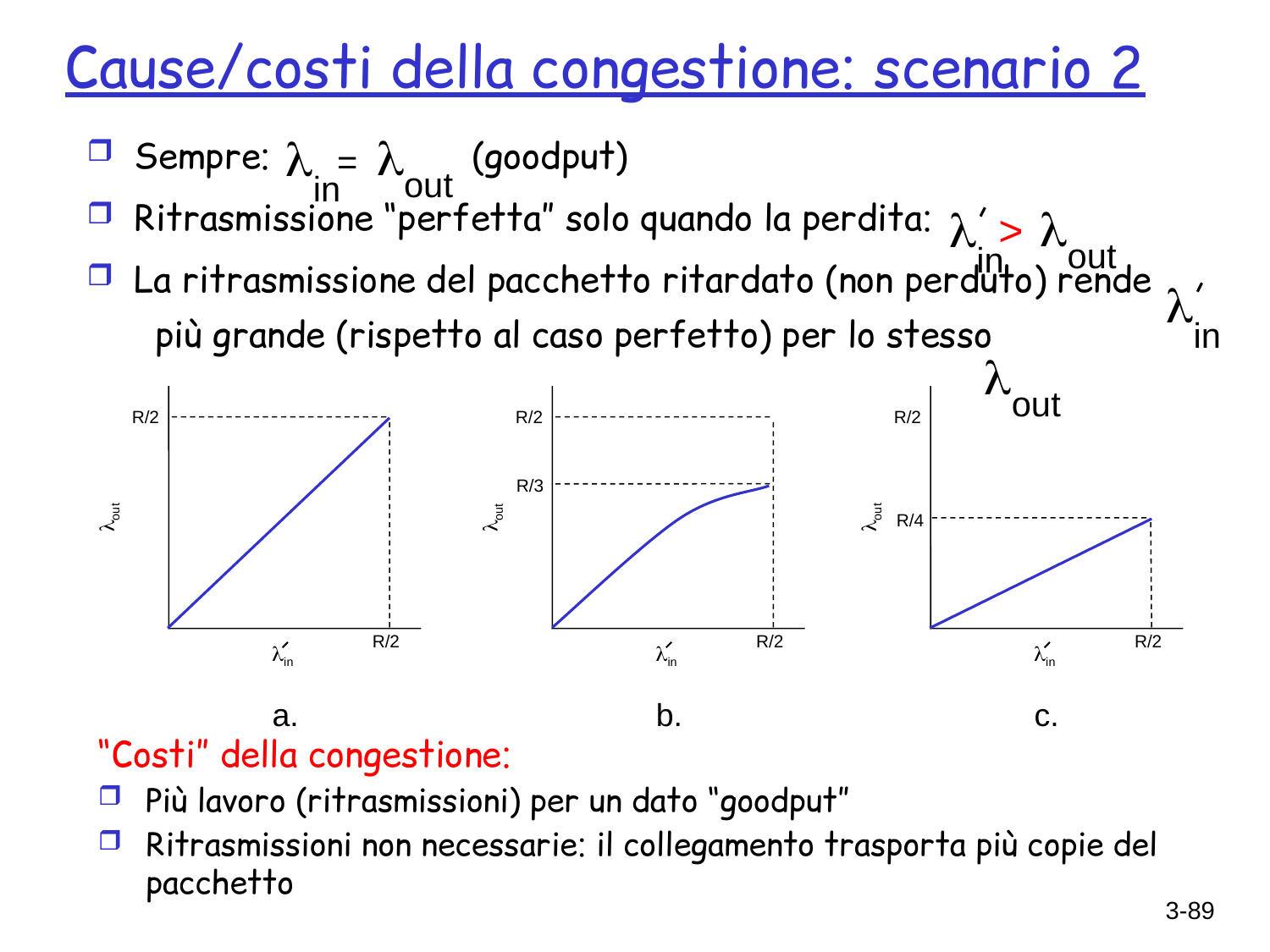

# Cause/costi della congestione: scenario 2
λ
out
λ
in
=
Sempre:                   (goodput)
Ritrasmissione “perfetta” solo quando la perdita:
La ritrasmissione del pacchetto ritardato (non perduto) rende         più grande (rispetto al caso perfetto) per lo stesso

λ
out
λ
in
>

λ
in

λ
out

R/2

λout

R/2
λin

a.

R/2
R/2

R/3

λout
λout

R/4

R/2
R/2
λin

λin

b.
c.

“Costi” della congestione:
Più lavoro (ritrasmissioni) per un dato “goodput”
Ritrasmissioni non necessarie: il collegamento trasporta più copie del pacchetto

3-89